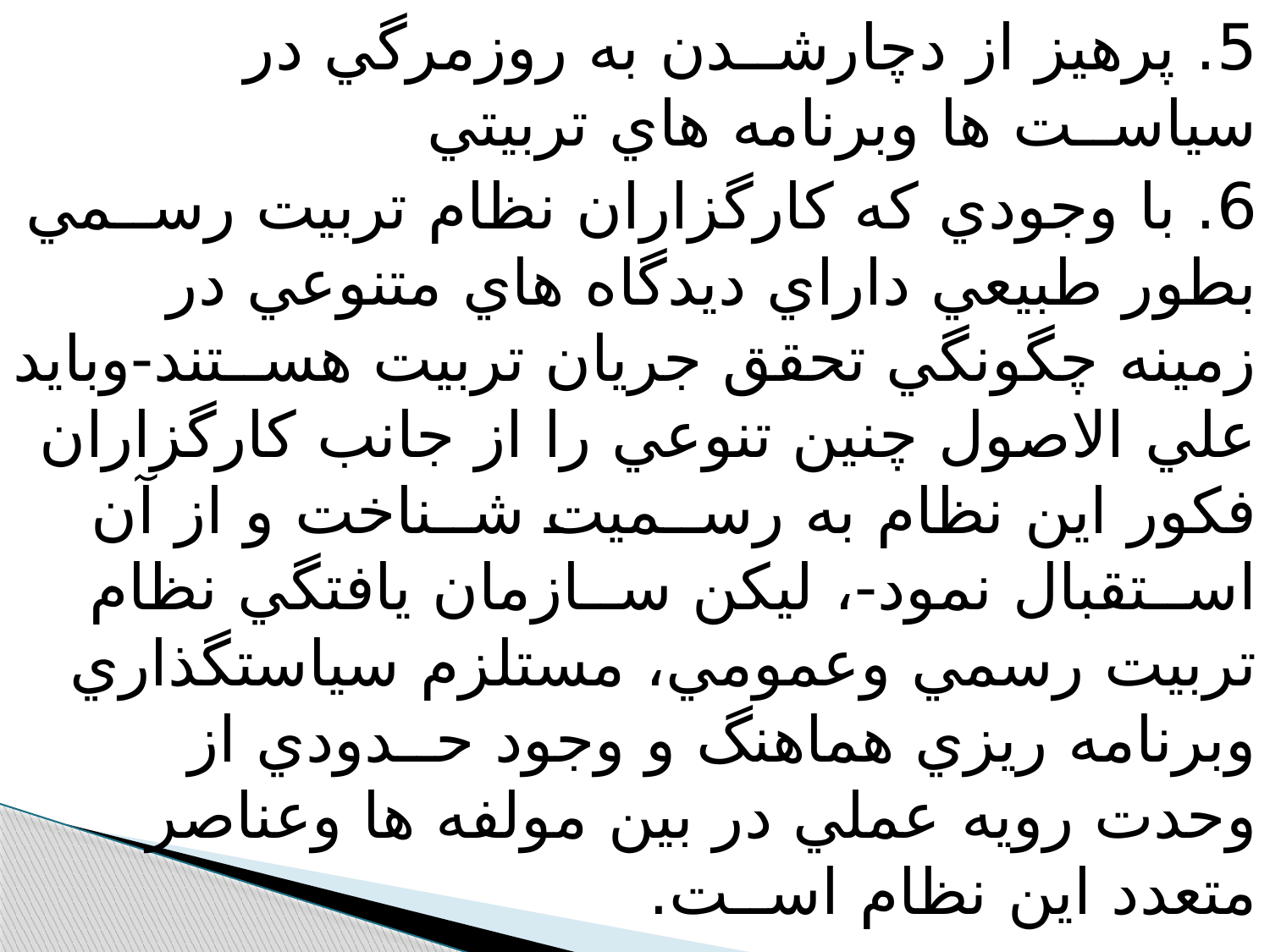

5. پرهيز از دچارشــدن به روزمرگي در سياســت ها وبرنامه هاي تربيتي
6. با وجودي كه كارگزاران نظام تربيت رســمي بطور طبيعي داراي ديدگاه هاي متنوعي در زمينه چگونگي تحقق جريان تربيت هســتند-وبايد علي الاصول چنين تنوعي را از جانب كارگزاران فكور اين نظام به رســميت شــناخت و از آن اســتقبال نمود-، ليكن ســازمان يافتگي نظام تربيت رسمي وعمومي، مستلزم سياستگذاري وبرنامه ريزي هماهنگ و وجود حــدودي از وحدت رويه عملي در بين مولفه ها وعناصر متعدد اين نظام اســت.